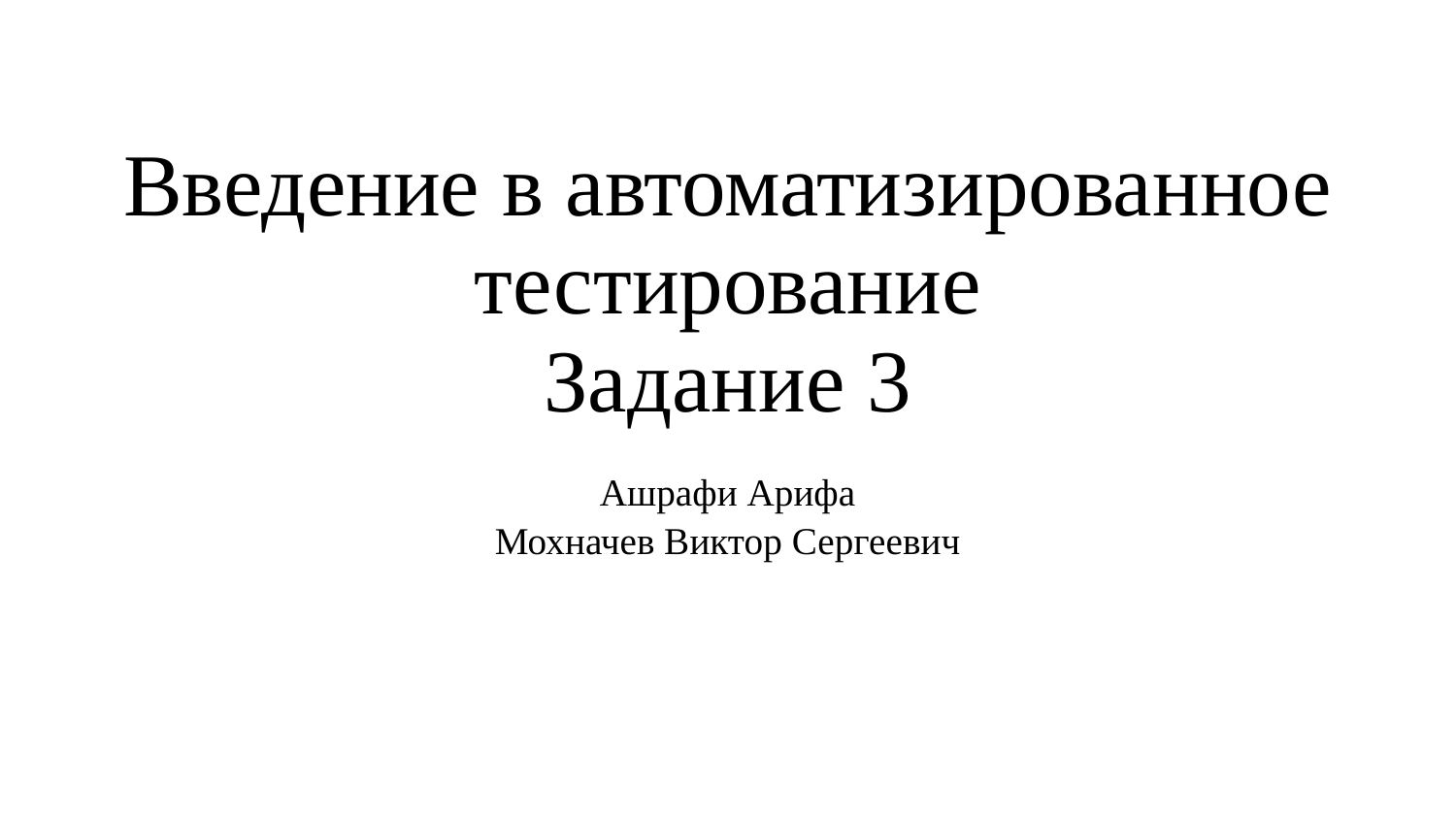

# Введение в автоматизированное тестирование
Задание 3
Ашрафи Арифа
Мохначев Виктор Сергеевич